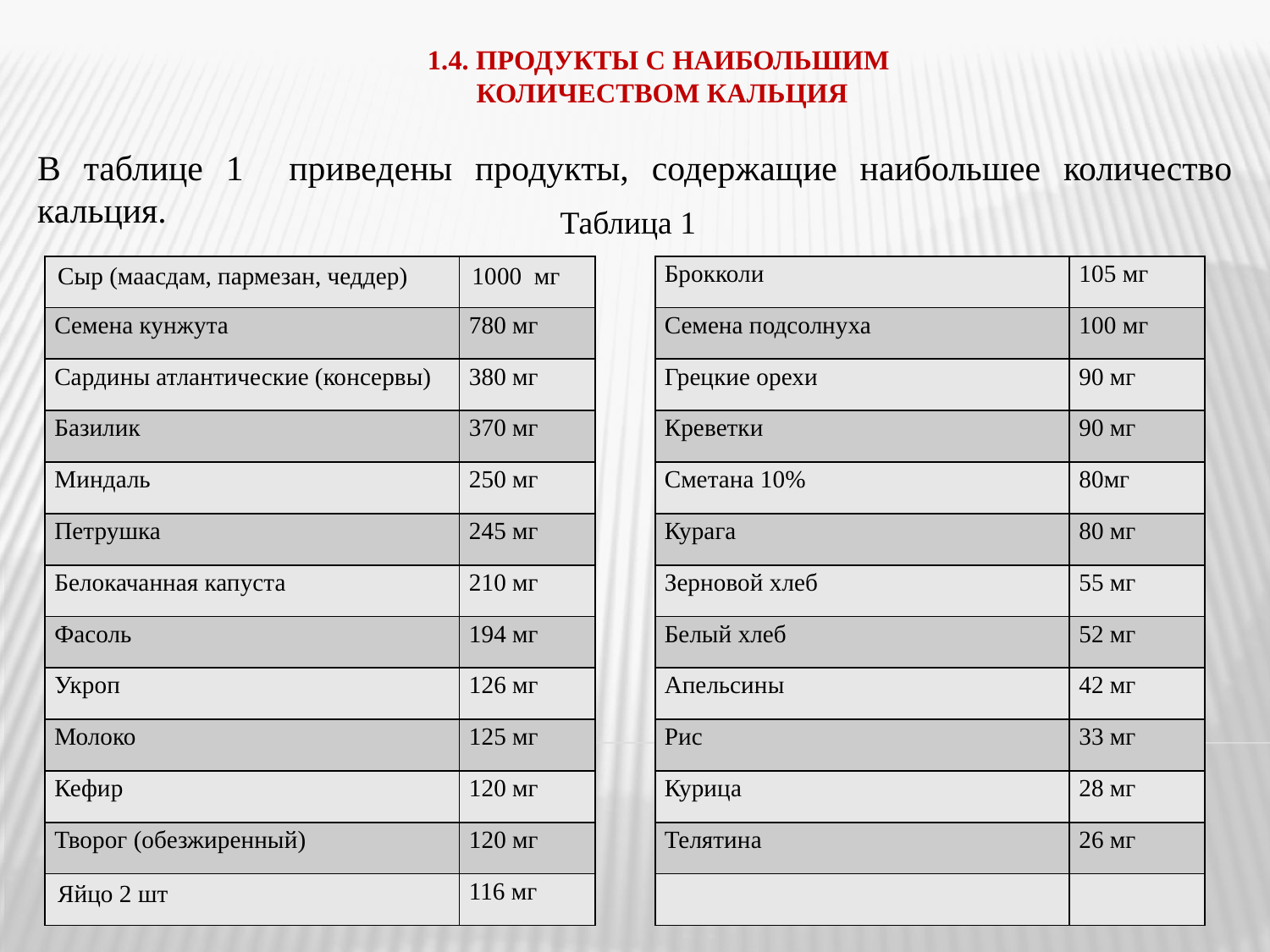

1.4. продукты с наибольшим
количеством кальция
В таблице 1  приведены продукты, содержащие наибольшее количество кальция.
Таблица 1
| Сыр (маасдам, пармезан, чеддер) | 1000 мг |
| --- | --- |
| Семена кунжута | 780 мг |
| Сардины атлантические (консервы) | 380 мг |
| Базилик | 370 мг |
| Миндаль | 250 мг |
| Петрушка | 245 мг |
| Белокачанная капуста | 210 мг |
| Фасоль | 194 мг |
| Укроп | 126 мг |
| Молоко | 125 мг |
| Кефир | 120 мг |
| Творог (обезжиренный) | 120 мг |
| Яйцо 2 шт | 116 мг |
| Брокколи | 105 мг |
| --- | --- |
| Семена подсолнуха | 100 мг |
| Грецкие орехи | 90 мг |
| Креветки | 90 мг |
| Сметана 10% | 80мг |
| Курага | 80 мг |
| Зерновой хлеб | 55 мг |
| Белый хлеб | 52 мг |
| Апельсины | 42 мг |
| Рис | 33 мг |
| Курица | 28 мг |
| Телятина | 26 мг |
|  |  |